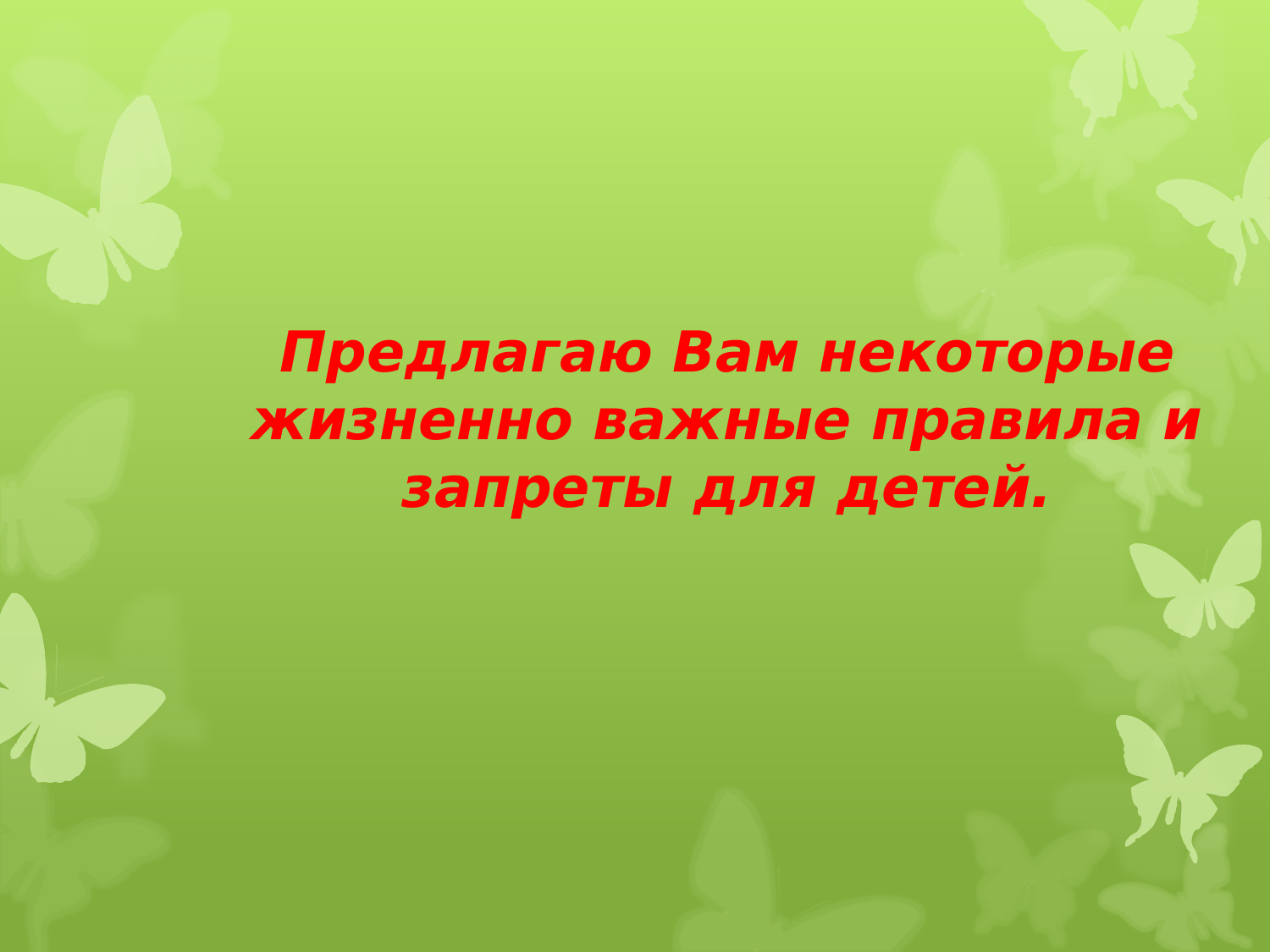

# Предлагаю Вам некоторые жизненно важные правила и запреты для детей.